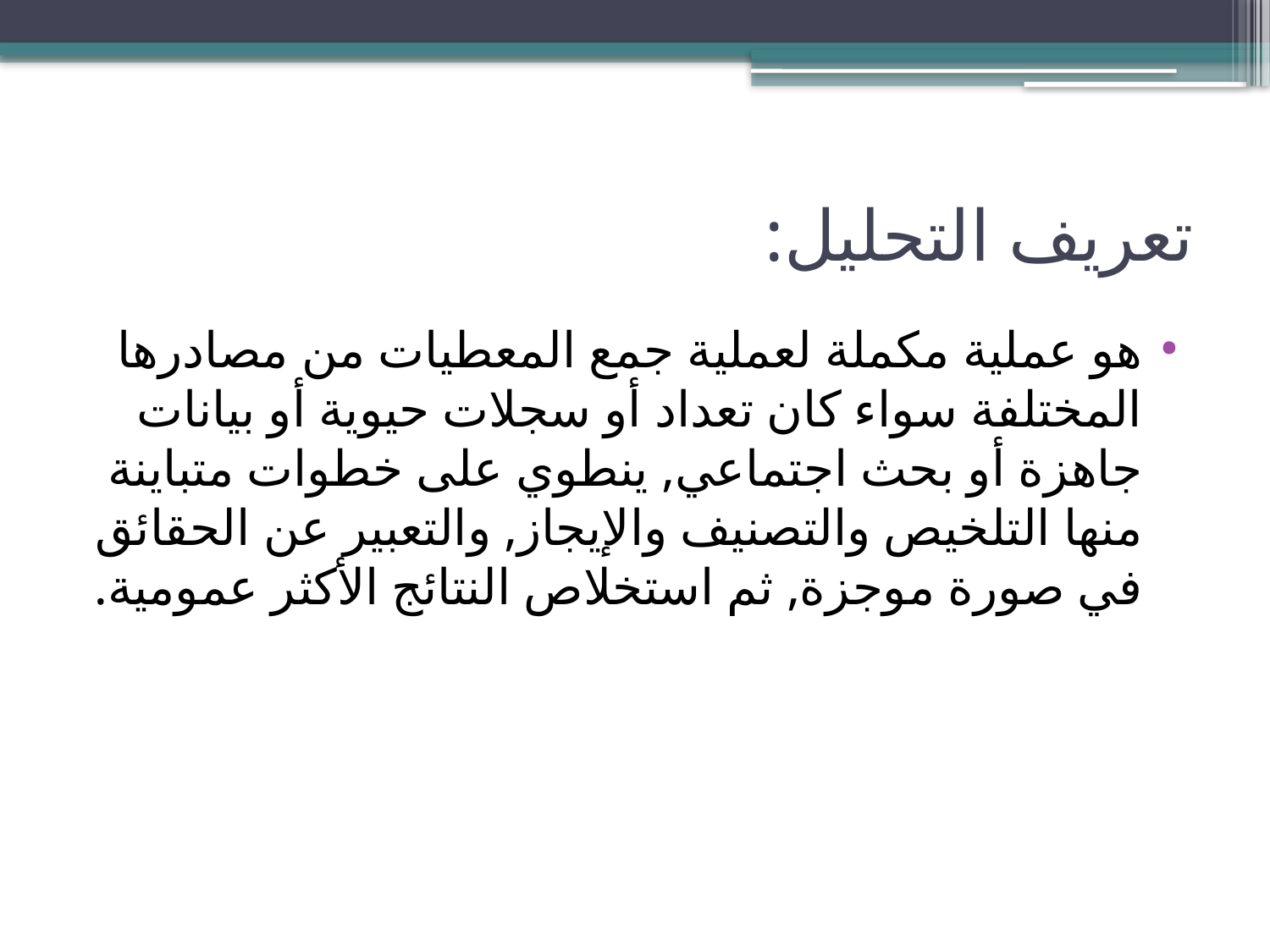

# تعريف التحليل:
هو عملية مكملة لعملية جمع المعطيات من مصادرها المختلفة سواء كان تعداد أو سجلات حيوية أو بيانات جاهزة أو بحث اجتماعي, ينطوي على خطوات متباينة منها التلخيص والتصنيف والإيجاز, والتعبير عن الحقائق في صورة موجزة, ثم استخلاص النتائج الأكثر عمومية.